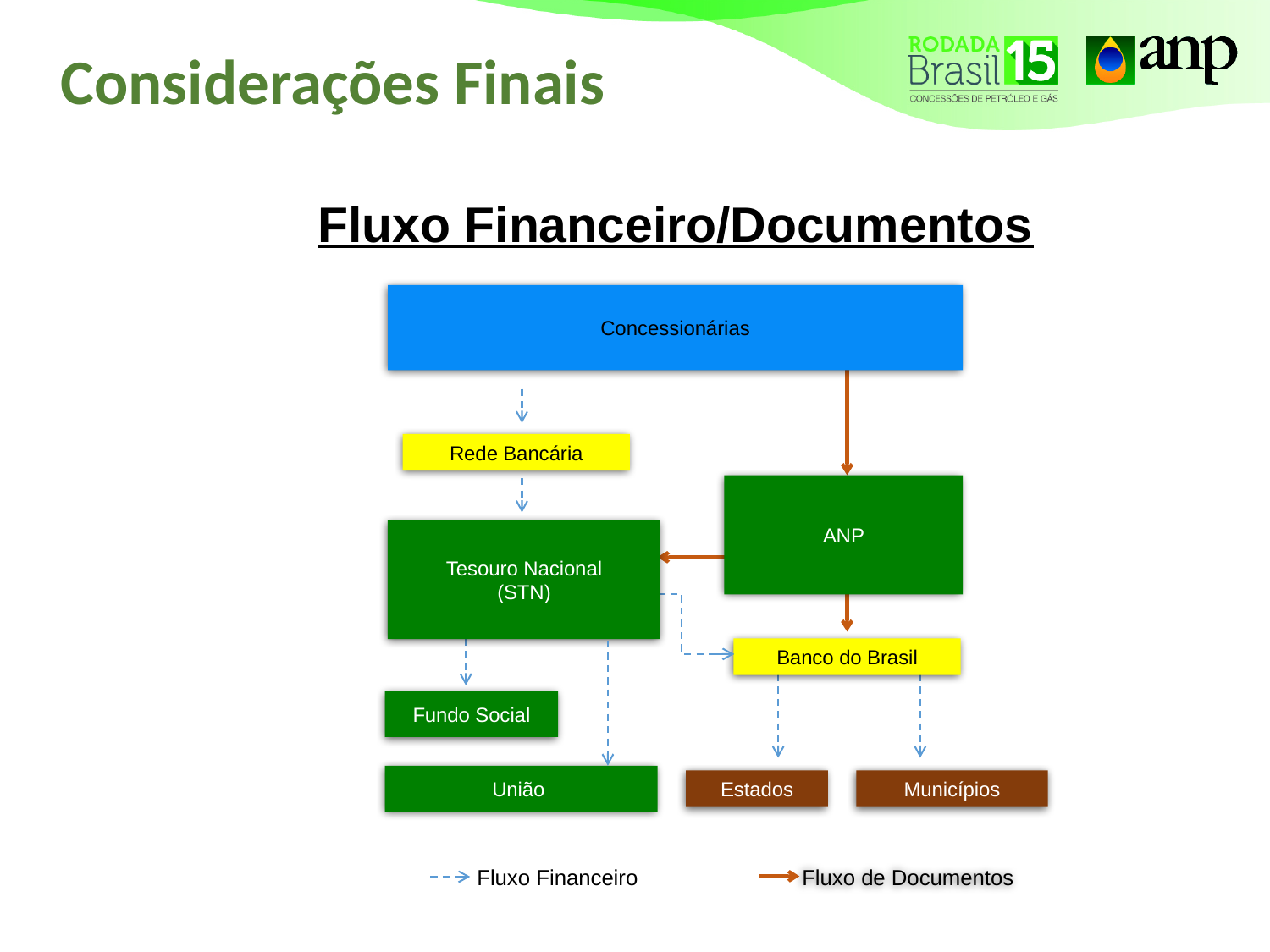

# Considerações Finais
Fluxo Financeiro/Documentos

Concessionárias

Rede Bancária
ANP
Tesouro Nacional
(STN)
Banco do Brasil
Fundo Social
União
Estados
Municípios
Fluxo Financeiro
Fluxo de Documentos